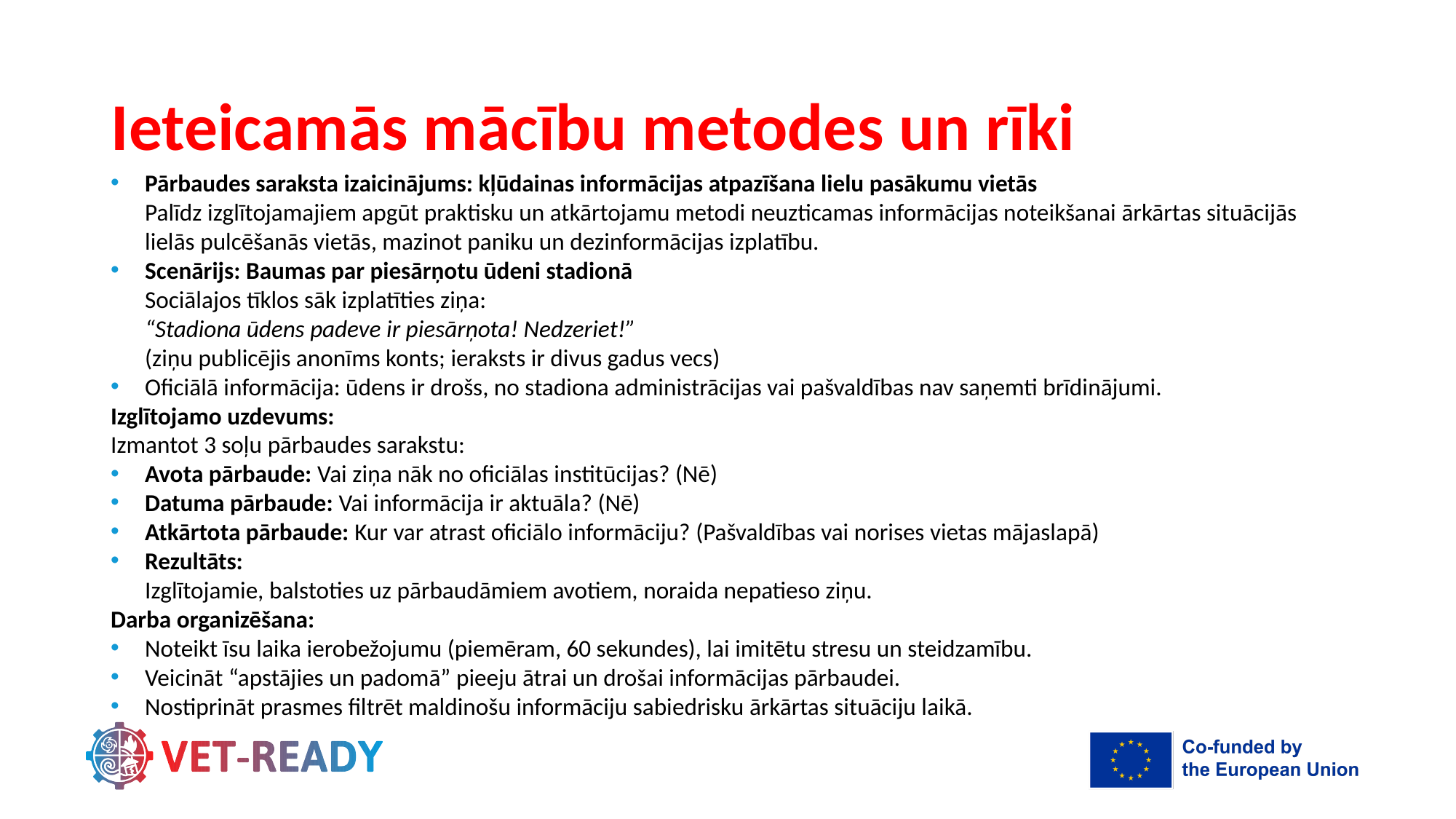

# Ieteicamās mācību metodes un rīki
Pārbaudes saraksta izaicinājums: kļūdainas informācijas atpazīšana lielu pasākumu vietās
Palīdz izglītojamajiem apgūt praktisku un atkārtojamu metodi neuzticamas informācijas noteikšanai ārkārtas situācijās lielās pulcēšanās vietās, mazinot paniku un dezinformācijas izplatību.
Scenārijs: Baumas par piesārņotu ūdeni stadionā
Sociālajos tīklos sāk izplatīties ziņa:
“Stadiona ūdens padeve ir piesārņota! Nedzeriet!”
(ziņu publicējis anonīms konts; ieraksts ir divus gadus vecs)
Oficiālā informācija: ūdens ir drošs, no stadiona administrācijas vai pašvaldības nav saņemti brīdinājumi.
Izglītojamo uzdevums:
Izmantot 3 soļu pārbaudes sarakstu:
Avota pārbaude: Vai ziņa nāk no oficiālas institūcijas? (Nē)
Datuma pārbaude: Vai informācija ir aktuāla? (Nē)
Atkārtota pārbaude: Kur var atrast oficiālo informāciju? (Pašvaldības vai norises vietas mājaslapā)
Rezultāts:
Izglītojamie, balstoties uz pārbaudāmiem avotiem, noraida nepatieso ziņu.
Darba organizēšana:
Noteikt īsu laika ierobežojumu (piemēram, 60 sekundes), lai imitētu stresu un steidzamību.
Veicināt “apstājies un padomā” pieeju ātrai un drošai informācijas pārbaudei.
Nostiprināt prasmes filtrēt maldinošu informāciju sabiedrisku ārkārtas situāciju laikā.